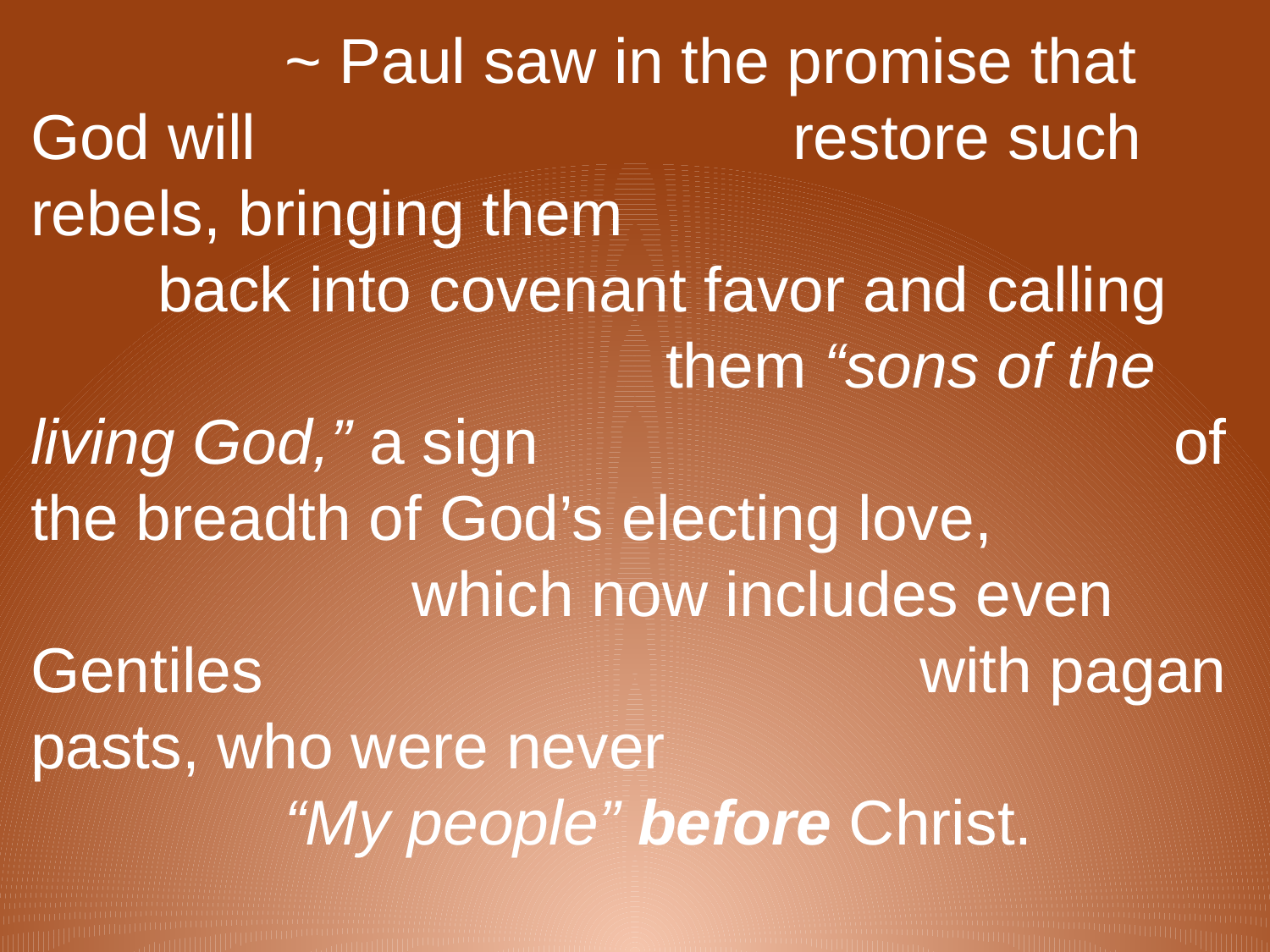

~ Paul saw in the promise that God will 					restore such rebels, bringing them 						back into covenant favor and calling 					them “sons of the living God,” a sign 					of the breadth of God’s electing love, 					which now includes even Gentiles 						with pagan pasts, who were never 						“My people” before Christ.